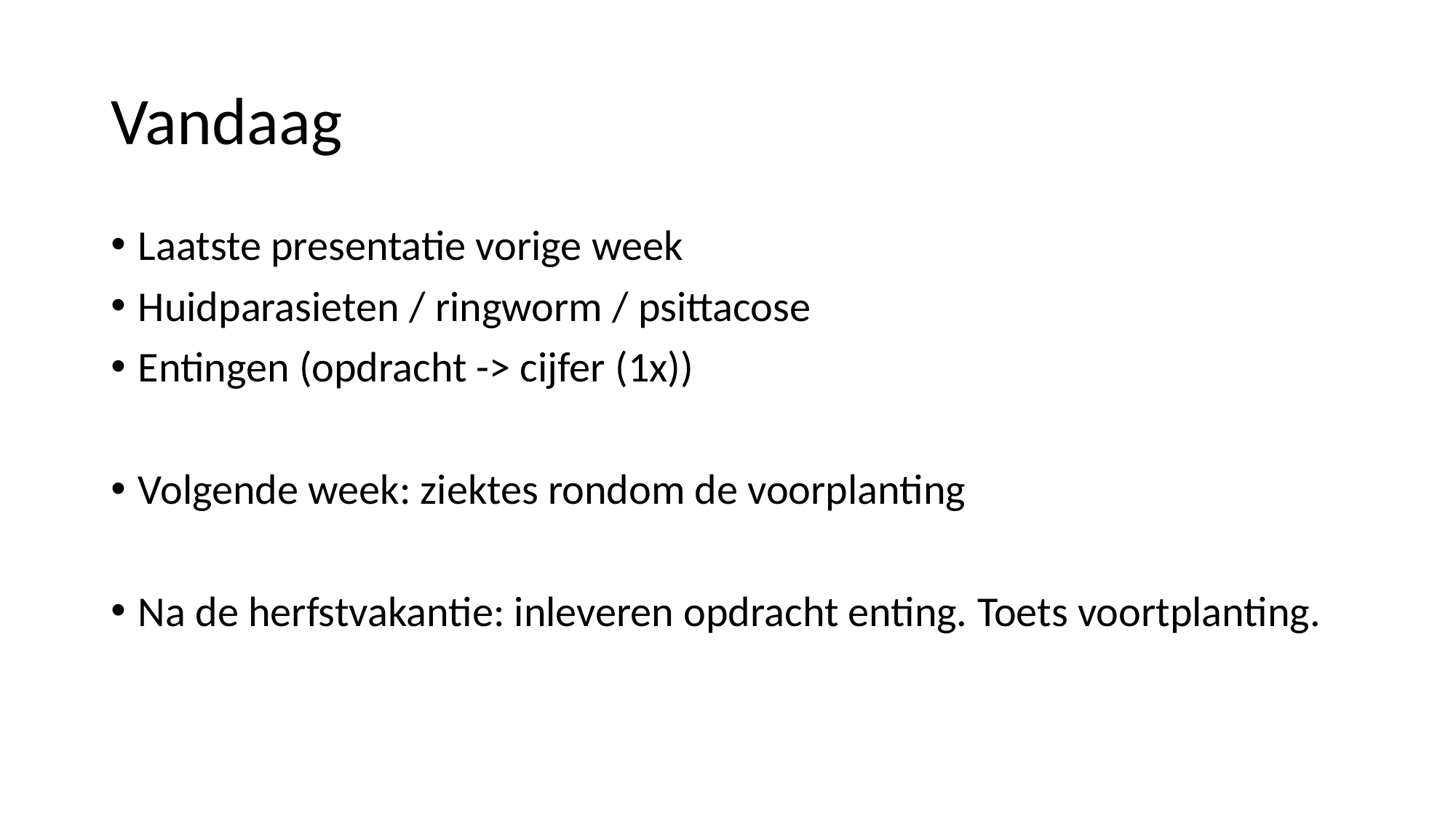

# Vandaag
Laatste presentatie vorige week
Huidparasieten / ringworm / psittacose
Entingen (opdracht -> cijfer (1x))

Volgende week: ziektes rondom de voorplanting

Na de herfstvakantie: inleveren opdracht enting. Toets voortplanting.